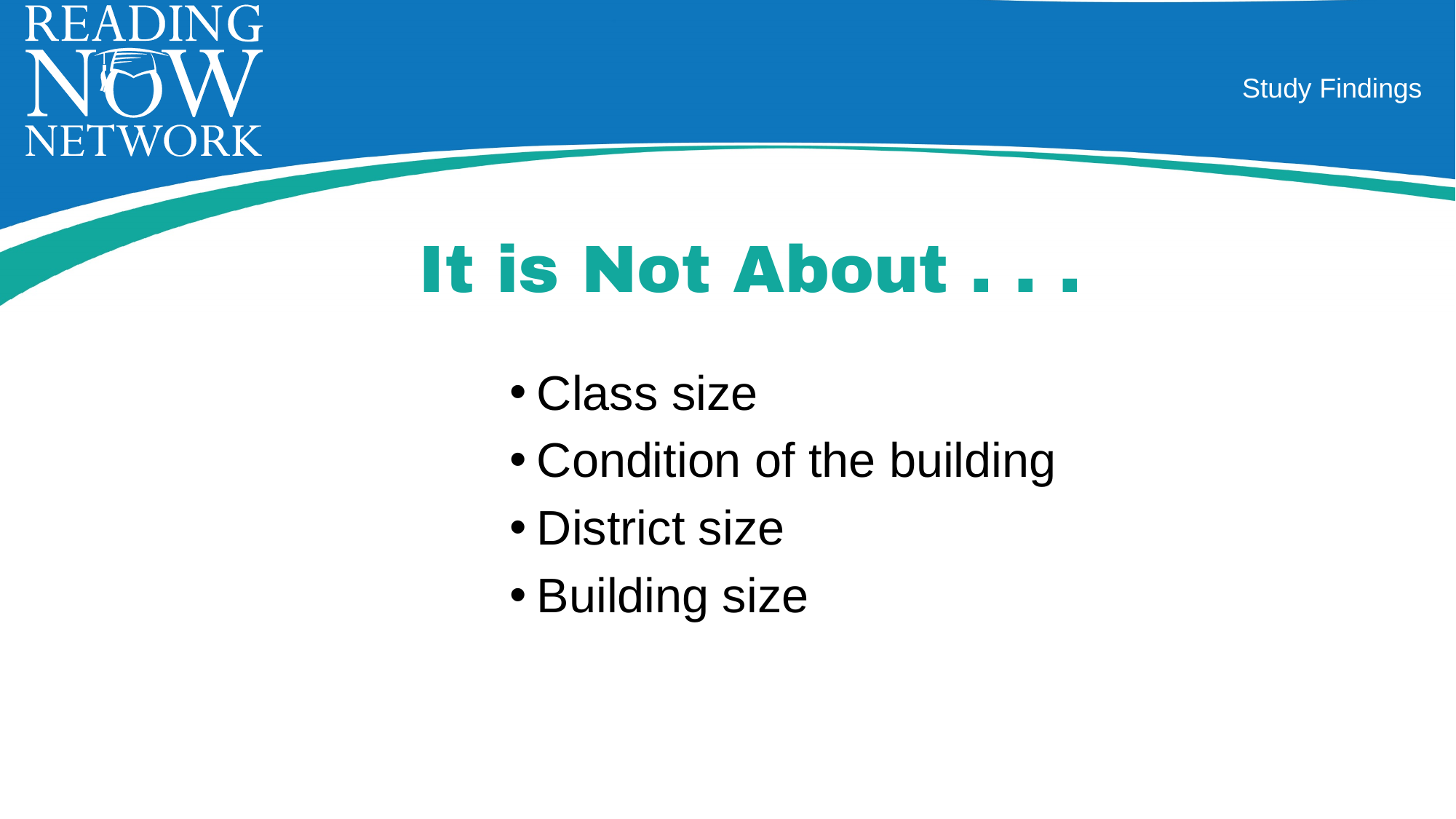

Study Findings
It is Not About . . .
Class size
Condition of the building
District size
Building size